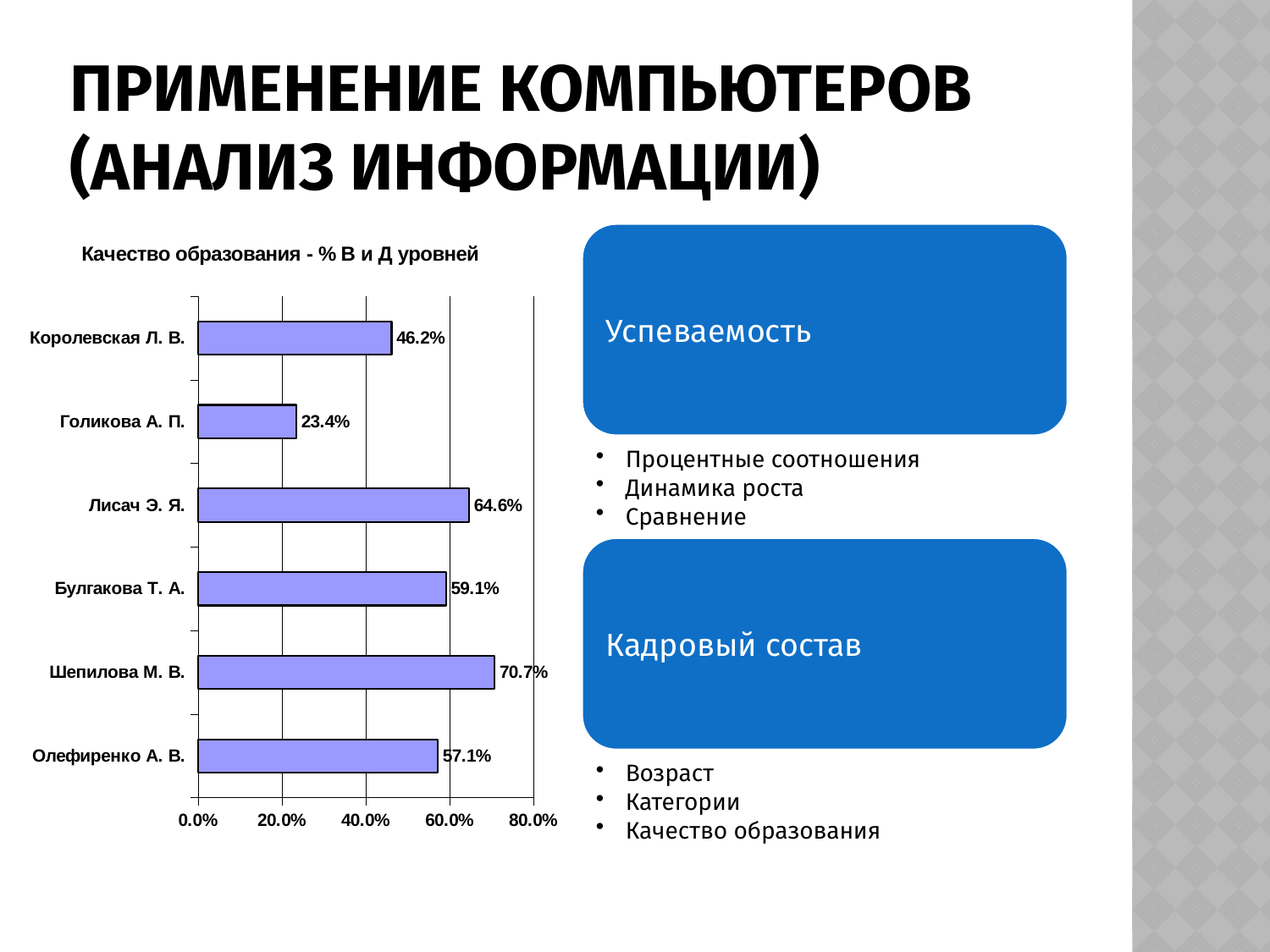

# Применение компьютеров (анализ информации)

### Chart: Качество образования - % В и Д уровней

| Category | % |
|---|---|
| Олефиренко А. В. | 0.571428571428572 |
| Шепилова М. В. | 0.7073170731707317 |
| Булгакова Т. А. | 0.5909090909090914 |
| Лисач Э. Я. | 0.6461538461538469 |
| Голикова А. П. | 0.23430962343096234 |
| Королевская Л. В. | 0.46153846153846184 |
Успеваемость
Процентные соотношения
Кадровый состав
Возраст
Динамика роста
Категории
Сравнение
Качество образования